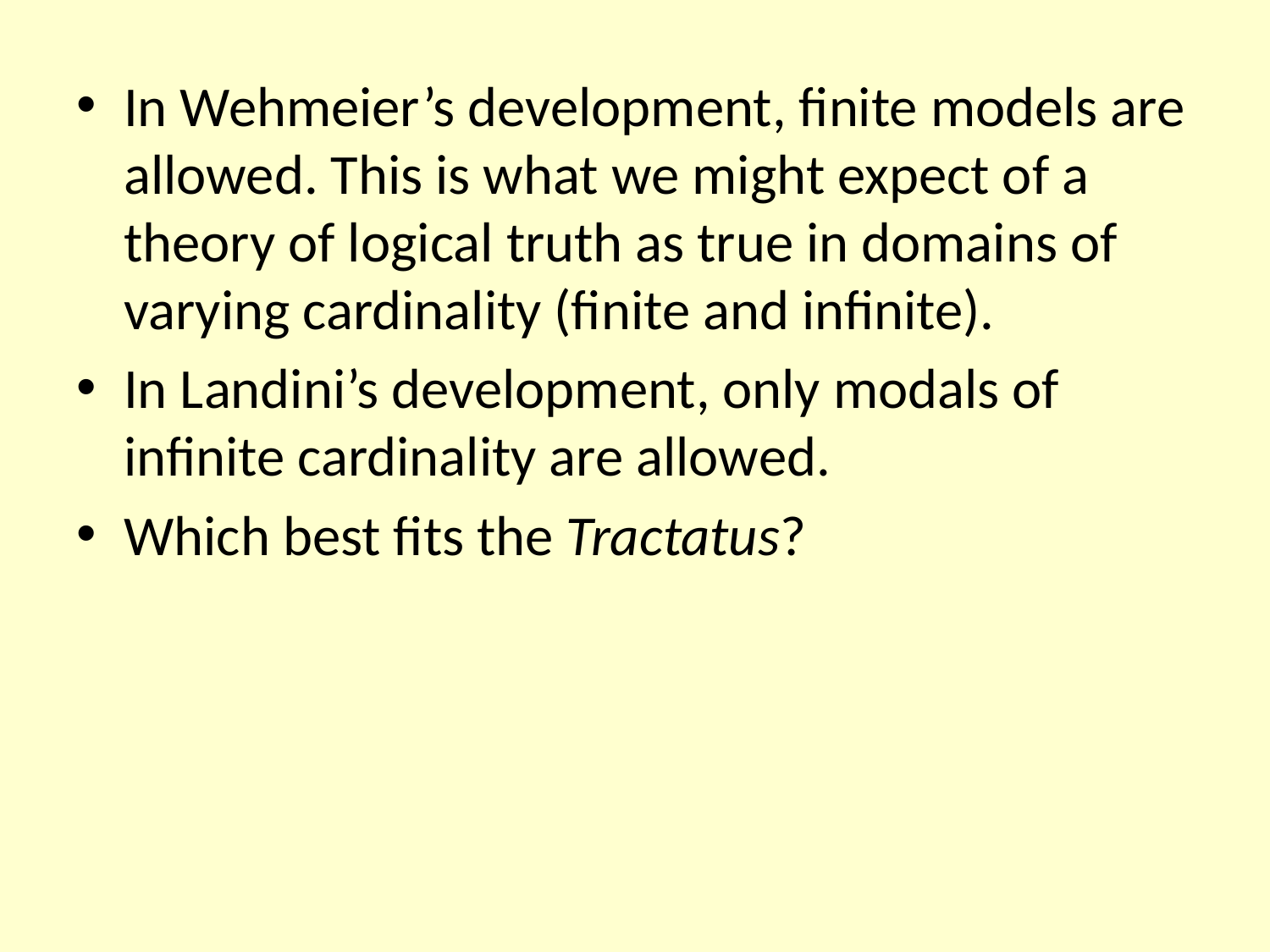

In Wehmeier’s development, finite models are allowed. This is what we might expect of a theory of logical truth as true in domains of varying cardinality (finite and infinite).
In Landini’s development, only modals of infinite cardinality are allowed.
Which best fits the Tractatus?